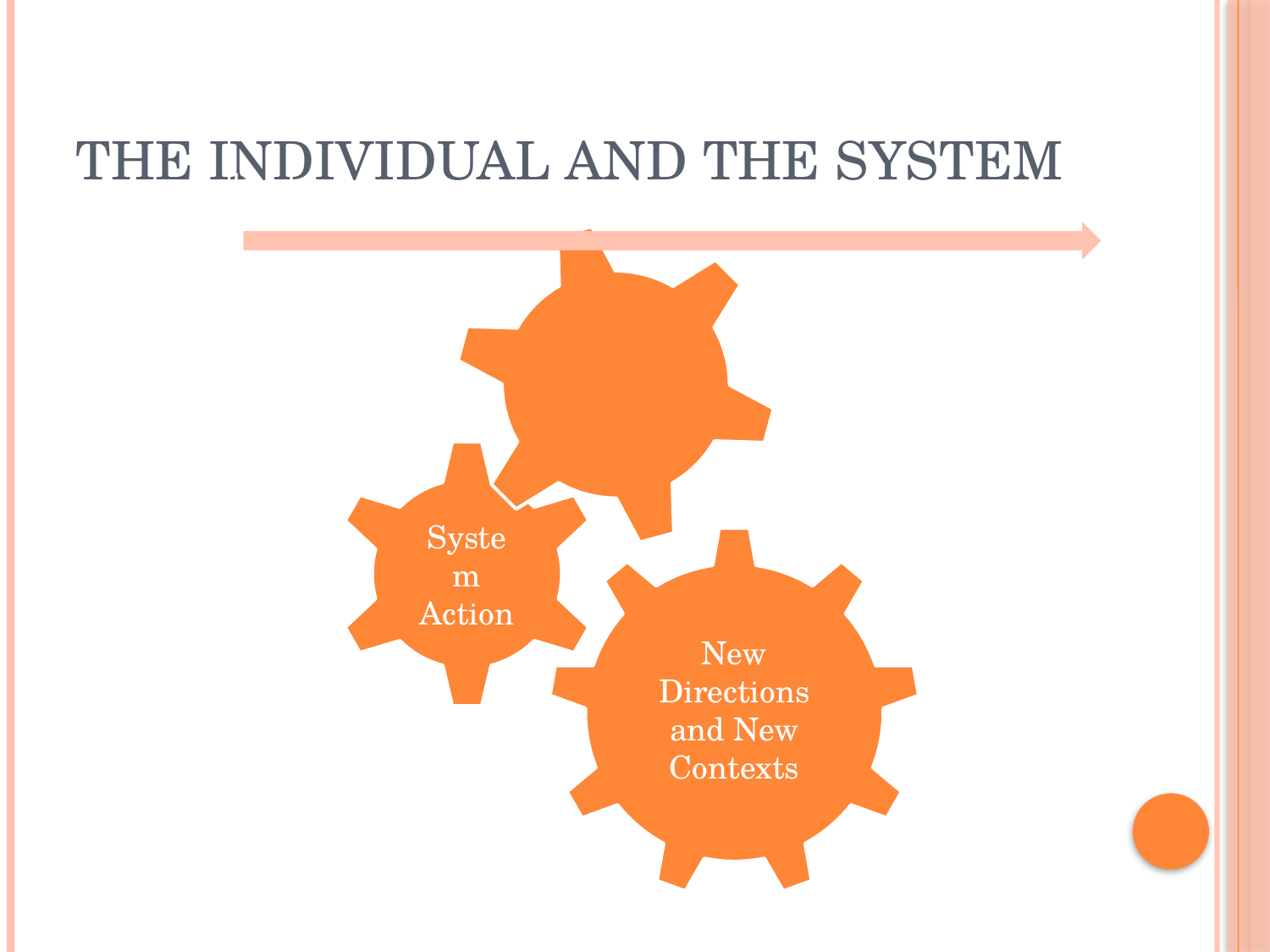

# The Individual and the System
New Directions and New Contexts
System Action